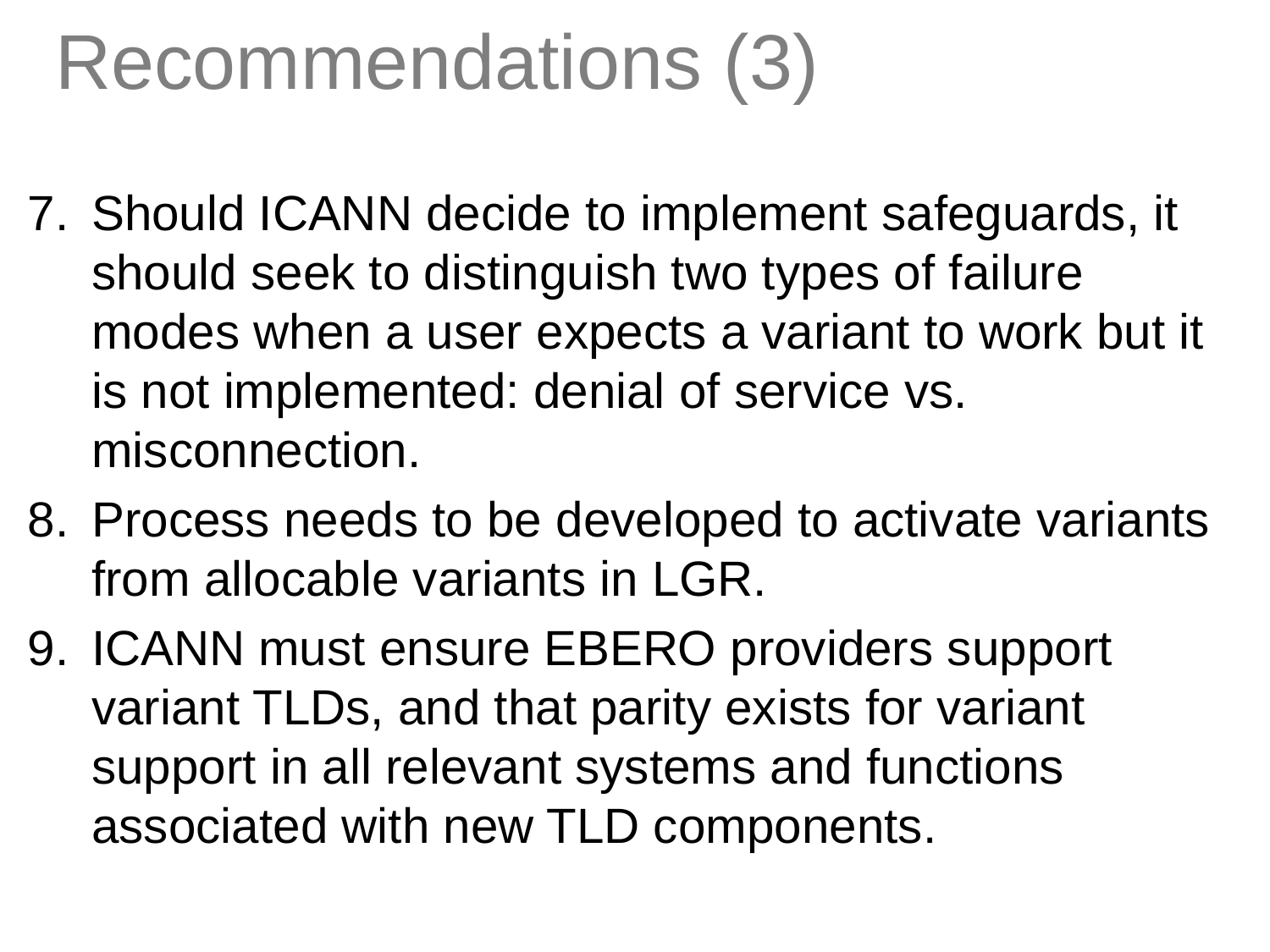

# Recommendations (3)

Should ICANN decide to implement safeguards, it should seek to distinguish two types of failure modes when a user expects a variant to work but it is not implemented: denial of service vs. misconnection.
Process needs to be developed to activate variants from allocable variants in LGR.
ICANN must ensure EBERO providers support variant TLDs, and that parity exists for variant support in all relevant systems and functions associated with new TLD components.

33